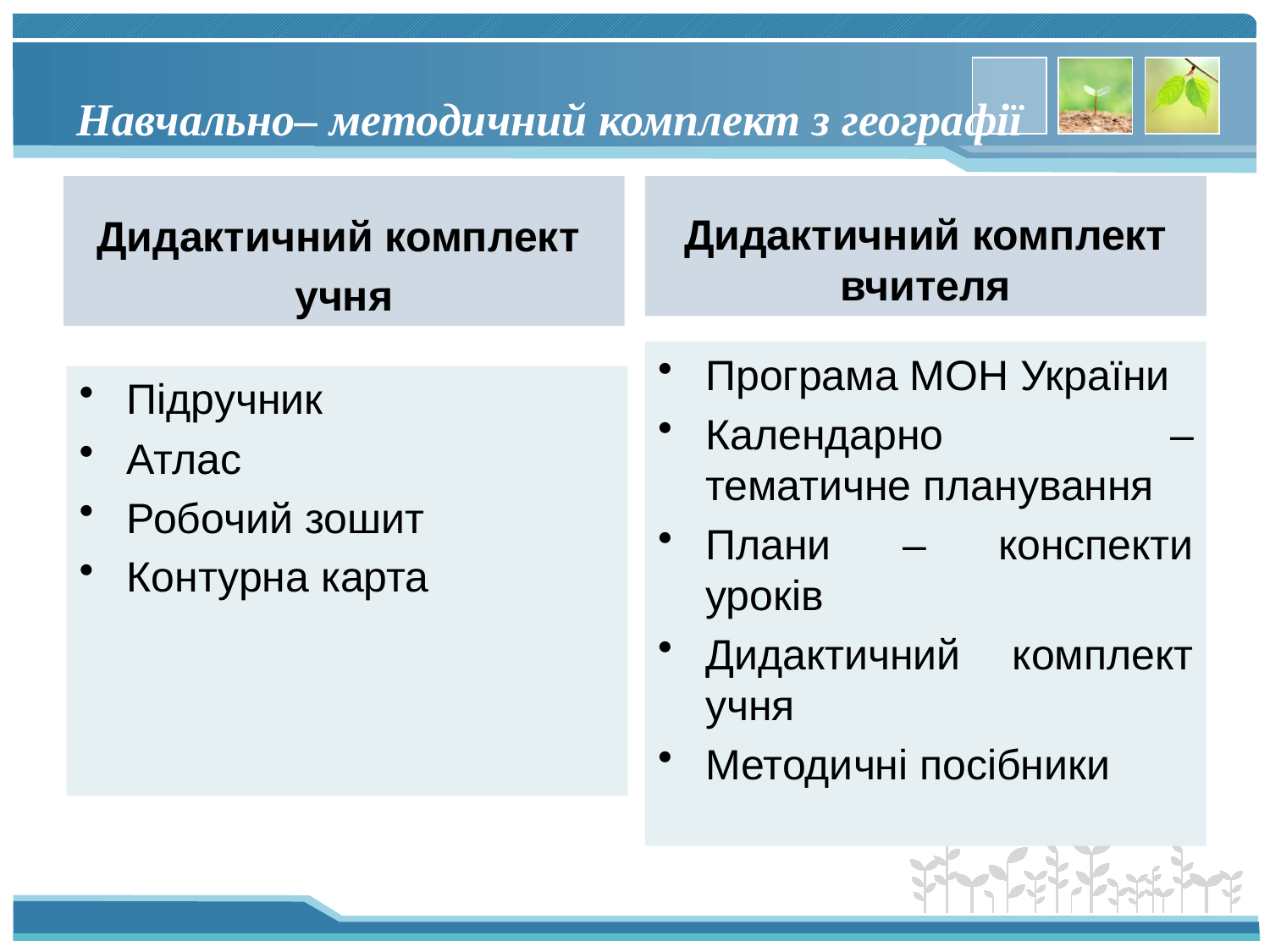

# Навчально– методичний комплект з географії
Дидактичний комплект
учня
Дидактичний комплект вчителя
Програма МОН України
Календарно – тематичне планування
Плани – конспекти уроків
Дидактичний комплект учня
Методичні посібники
Підручник
Атлас
Робочий зошит
Контурна карта